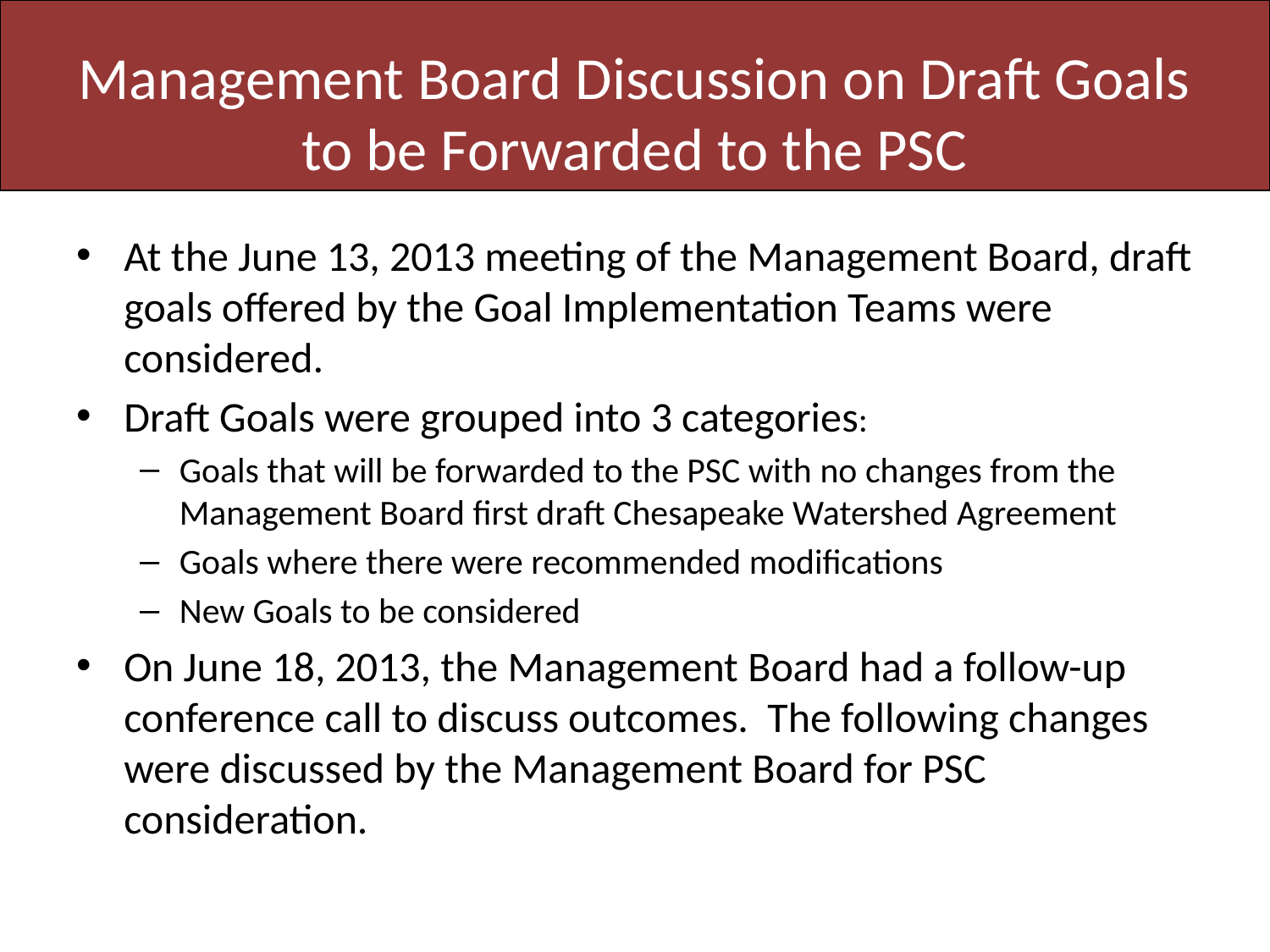

# Management Board Discussion on Draft Goals to be Forwarded to the PSC
At the June 13, 2013 meeting of the Management Board, draft goals offered by the Goal Implementation Teams were considered.
Draft Goals were grouped into 3 categories:
Goals that will be forwarded to the PSC with no changes from the Management Board first draft Chesapeake Watershed Agreement
Goals where there were recommended modifications
New Goals to be considered
On June 18, 2013, the Management Board had a follow-up conference call to discuss outcomes.  The following changes were discussed by the Management Board for PSC consideration.